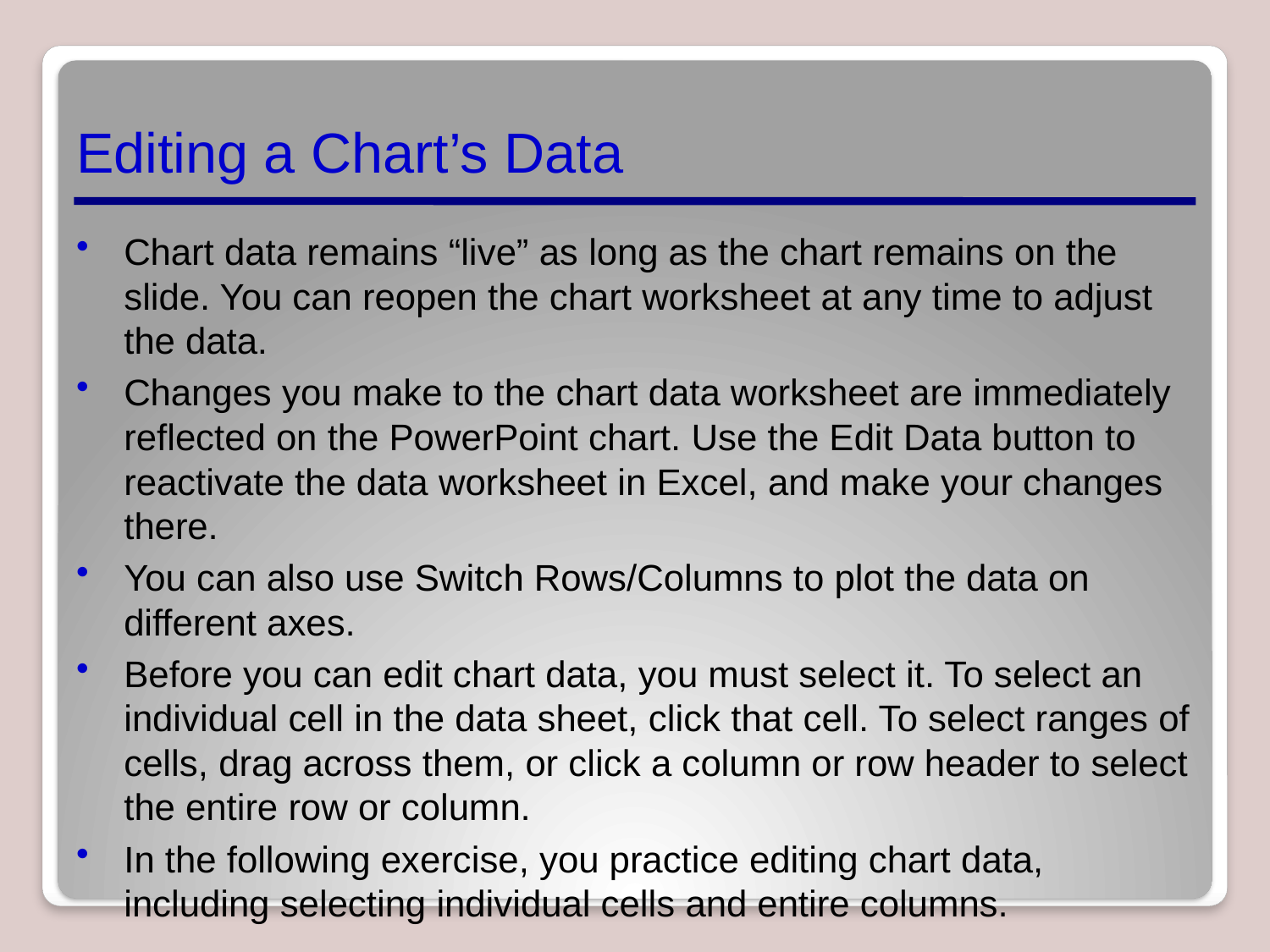

# Editing a Chart’s Data
Chart data remains “live” as long as the chart remains on the slide. You can reopen the chart worksheet at any time to adjust the data.
Changes you make to the chart data worksheet are immediately reflected on the PowerPoint chart. Use the Edit Data button to reactivate the data worksheet in Excel, and make your changes there.
You can also use Switch Rows/Columns to plot the data on different axes.
Before you can edit chart data, you must select it. To select an individual cell in the data sheet, click that cell. To select ranges of cells, drag across them, or click a column or row header to select the entire row or column.
In the following exercise, you practice editing chart data, including selecting individual cells and entire columns.